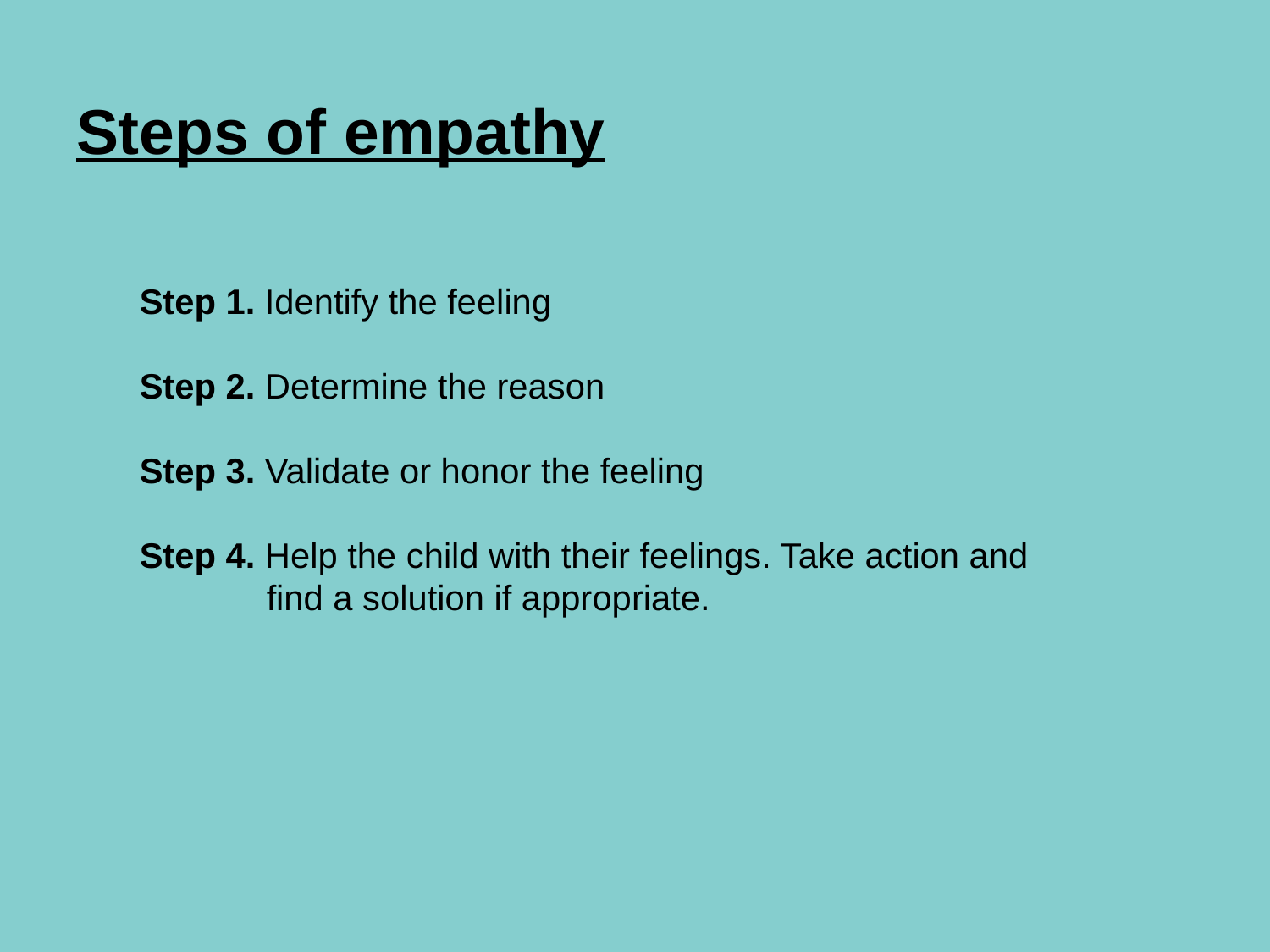

# Steps of empathy

Step 1. Identify the feeling

Step 2. Determine the reason

Step 3. Validate or honor the feeling

Step 4. Help the child with their feelings. Take action and 	find a solution if appropriate.